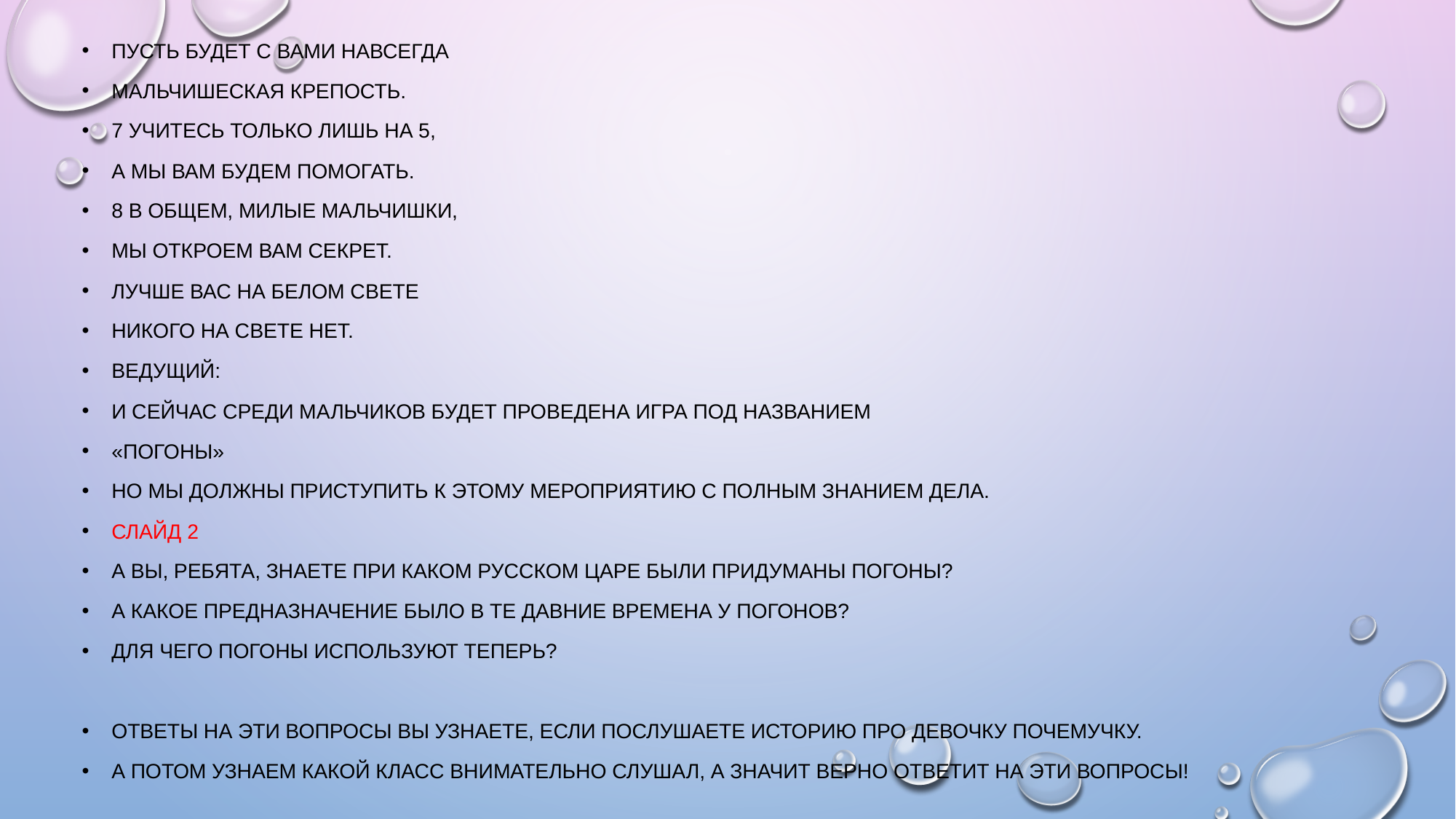

Пусть будет с вами навсегда
Мальчишеская крепость.
7 Учитесь только лишь на 5,
А мы вам будем помогать.
8 В общем, милые мальчишки,
Мы откроем вам секрет.
Лучше вас на белом свете
Никого на свете нет.
ВЕДУЩИЙ:
И сейчас среди мальчиков будет проведена игра под названием
«ПОГОНЫ»
Но мы должны приступить к этому мероприятию с полным знанием дела.
Слайд 2
А вы, ребята, знаете при каком русском царе были придуманы погоны?
А какое предназначение было в те давние времена у погонов?
Для чего погоны используют теперь?

Ответы на эти вопросы вы узнаете, если послушаете историю про девочку Почемучку.
А потом узнаем какой класс внимательно слушал, а значит верно ответит на эти вопросы!